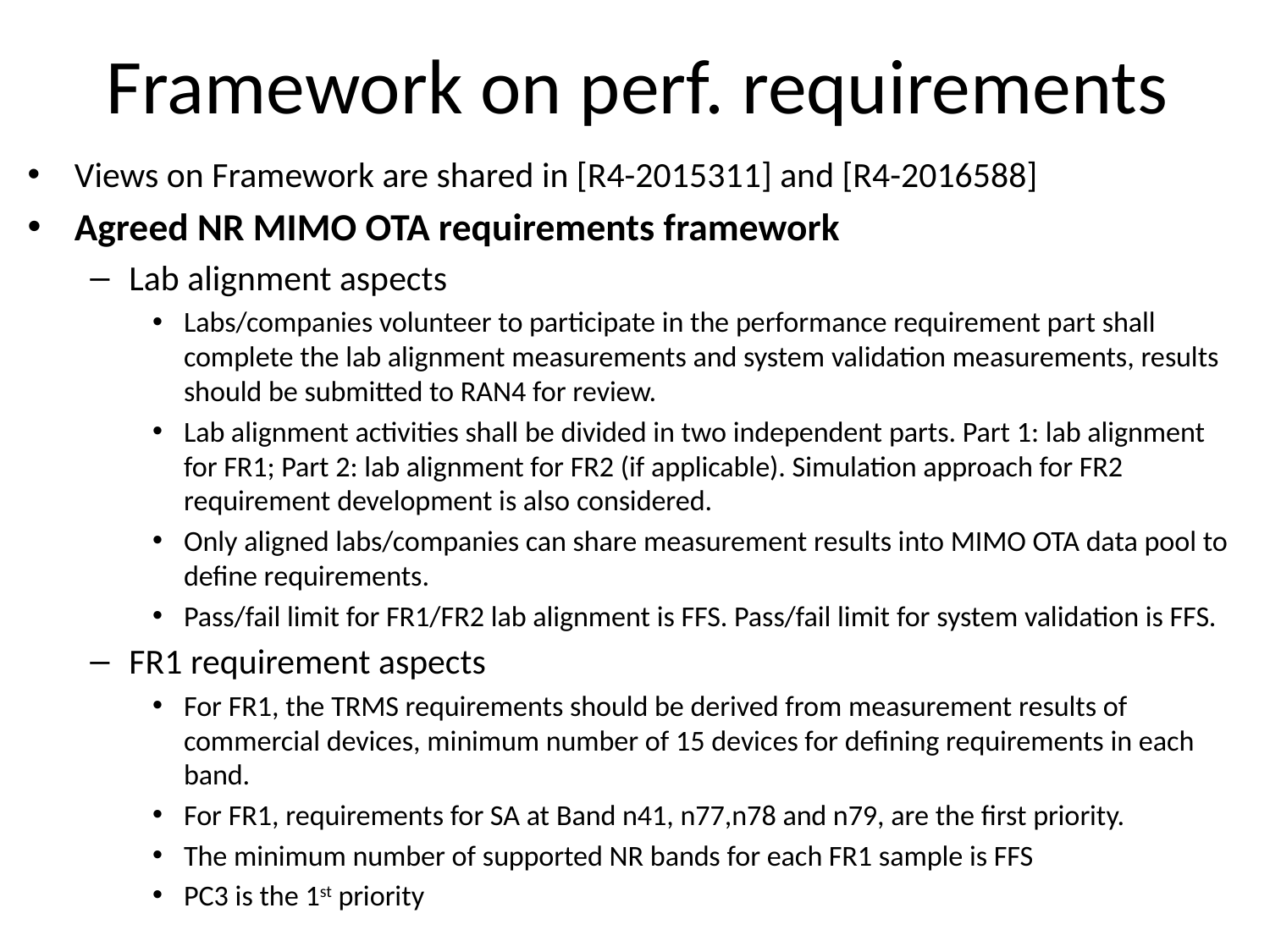

# Framework on perf. requirements
Views on Framework are shared in [R4-2015311] and [R4-2016588]
Agreed NR MIMO OTA requirements framework
Lab alignment aspects
Labs/companies volunteer to participate in the performance requirement part shall complete the lab alignment measurements and system validation measurements, results should be submitted to RAN4 for review.
Lab alignment activities shall be divided in two independent parts. Part 1: lab alignment for FR1; Part 2: lab alignment for FR2 (if applicable). Simulation approach for FR2 requirement development is also considered.
Only aligned labs/companies can share measurement results into MIMO OTA data pool to define requirements.
Pass/fail limit for FR1/FR2 lab alignment is FFS. Pass/fail limit for system validation is FFS.
FR1 requirement aspects
For FR1, the TRMS requirements should be derived from measurement results of commercial devices, minimum number of 15 devices for defining requirements in each band.
For FR1, requirements for SA at Band n41, n77,n78 and n79, are the first priority.
The minimum number of supported NR bands for each FR1 sample is FFS
PC3 is the 1st priority